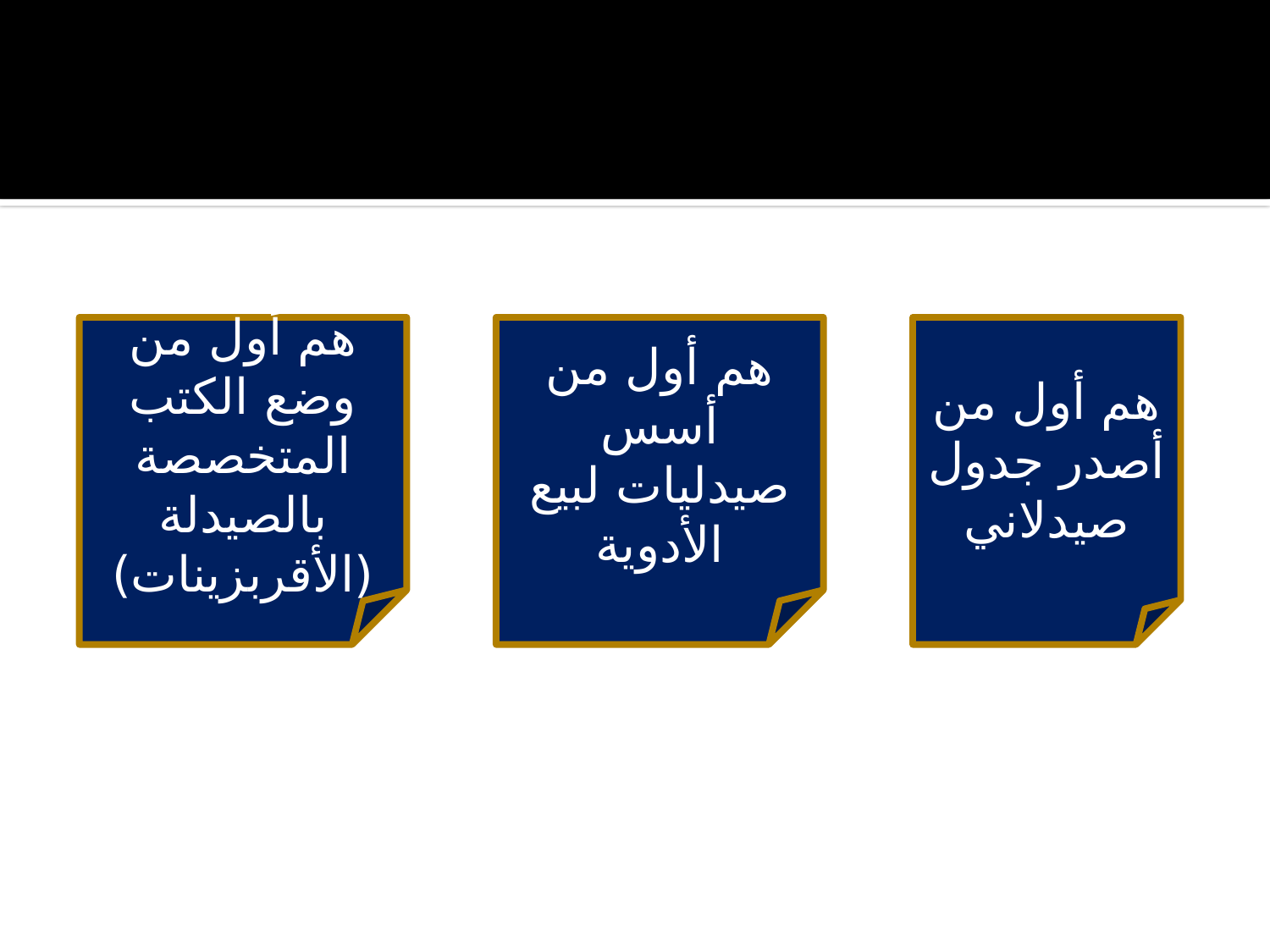

هم أول من وضع الكتب المتخصصة بالصيدلة (الأقربزينات)
هم أول من أسس صيدليات لبيع الأدوية
هم أول من أصدر جدول صيدلاني